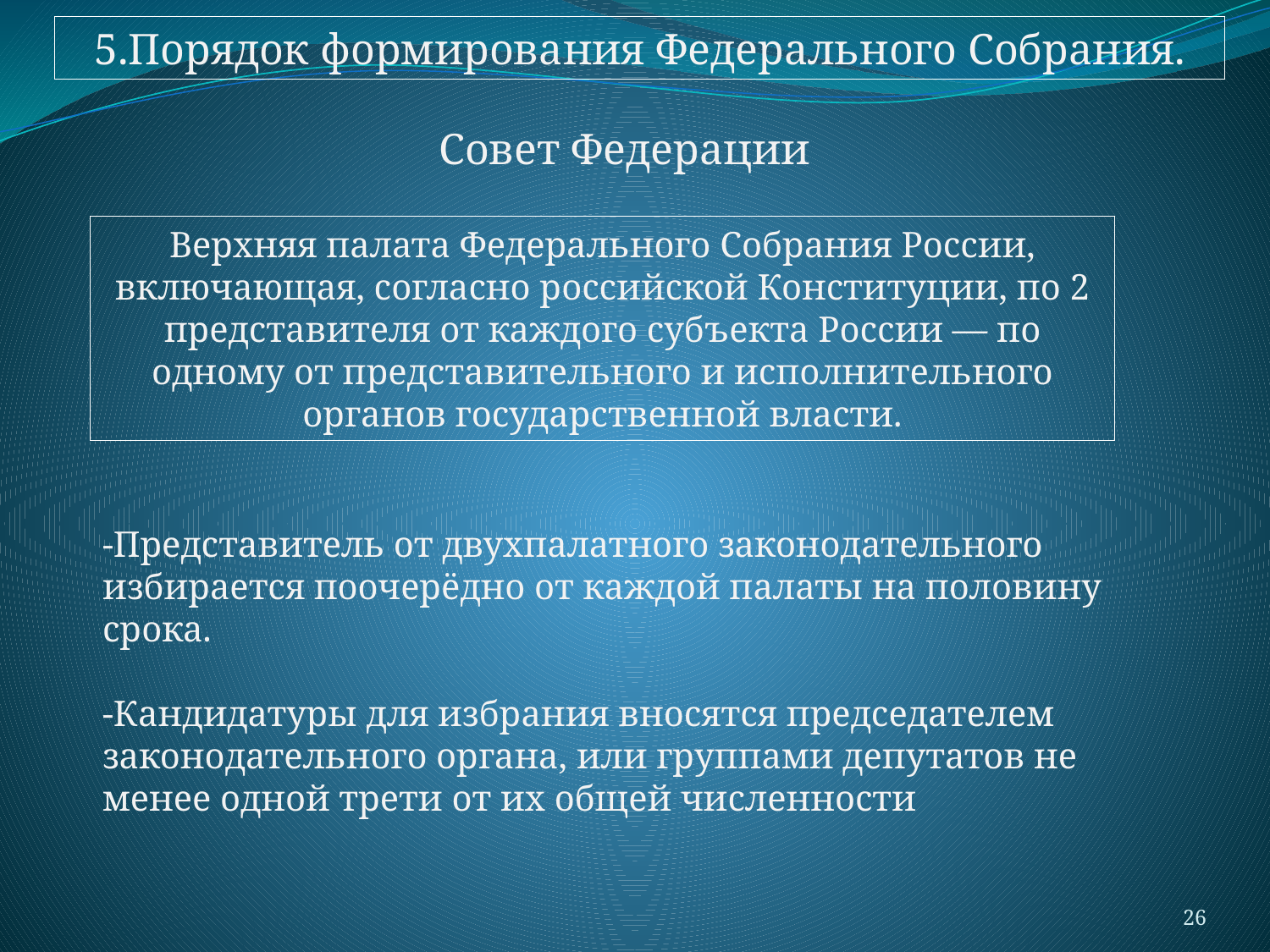

5.Порядок формирования Федерального Собрания.
Совет Федерации
Верхняя палата Федерального Собрания России, включающая, согласно российской Конституции, по 2 представителя от каждого субъекта России — по одному от представительного и исполнительного органов государственной власти.
-Представитель от двухпалатного законодательного избирается поочерёдно от каждой палаты на половину срока.

-Кандидатуры для избрания вносятся председателем законодательного органа, или группами депутатов не менее одной трети от их общей численности

26